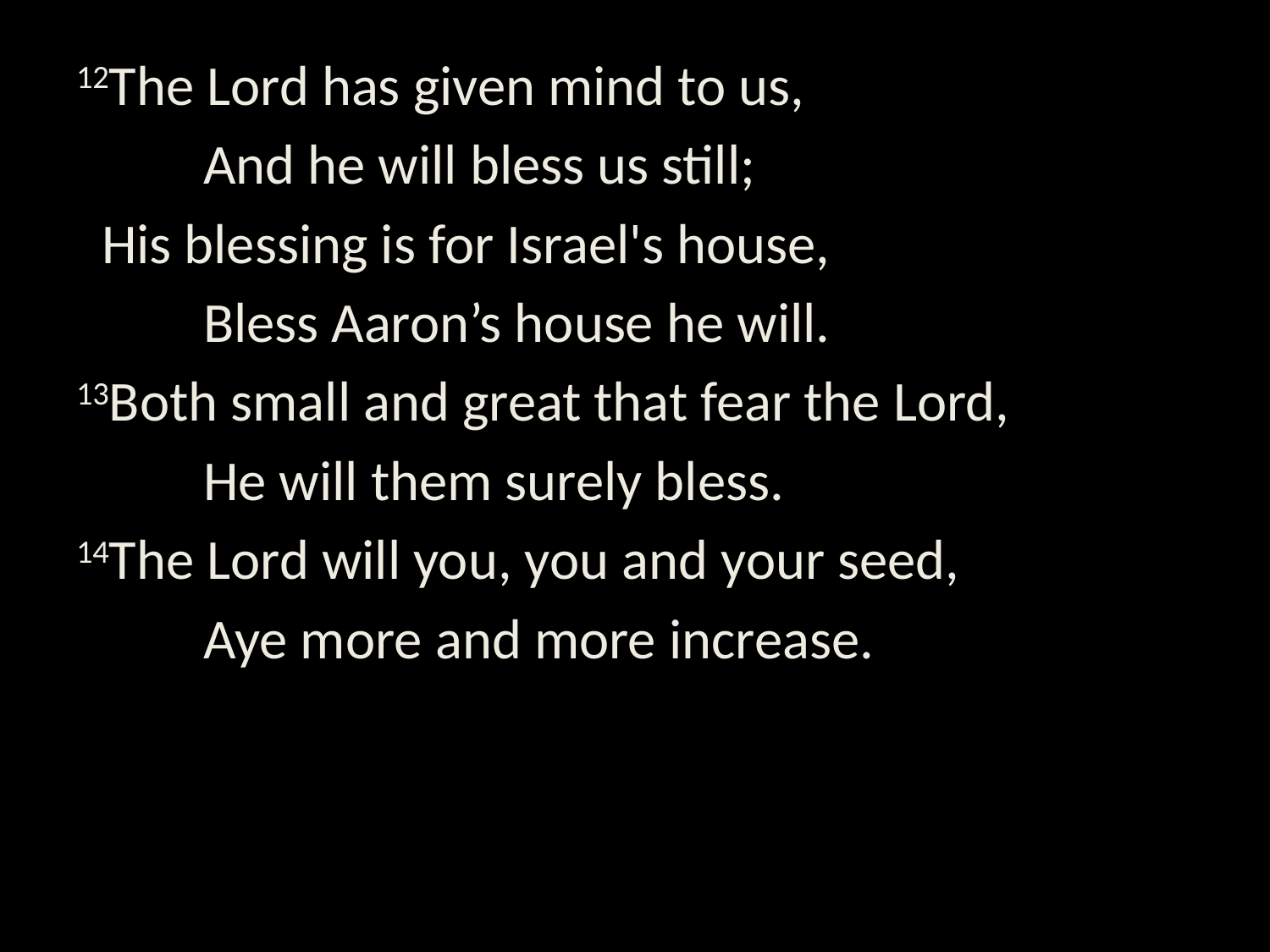

12The Lord has given mind to us,
	And he will bless us still;
  His blessing is for Israel's house,
	Bless Aaron’s house he will.
13Both small and great that fear the Lord,
	He will them surely bless.
14The Lord will you, you and your seed,
	Aye more and more increase.